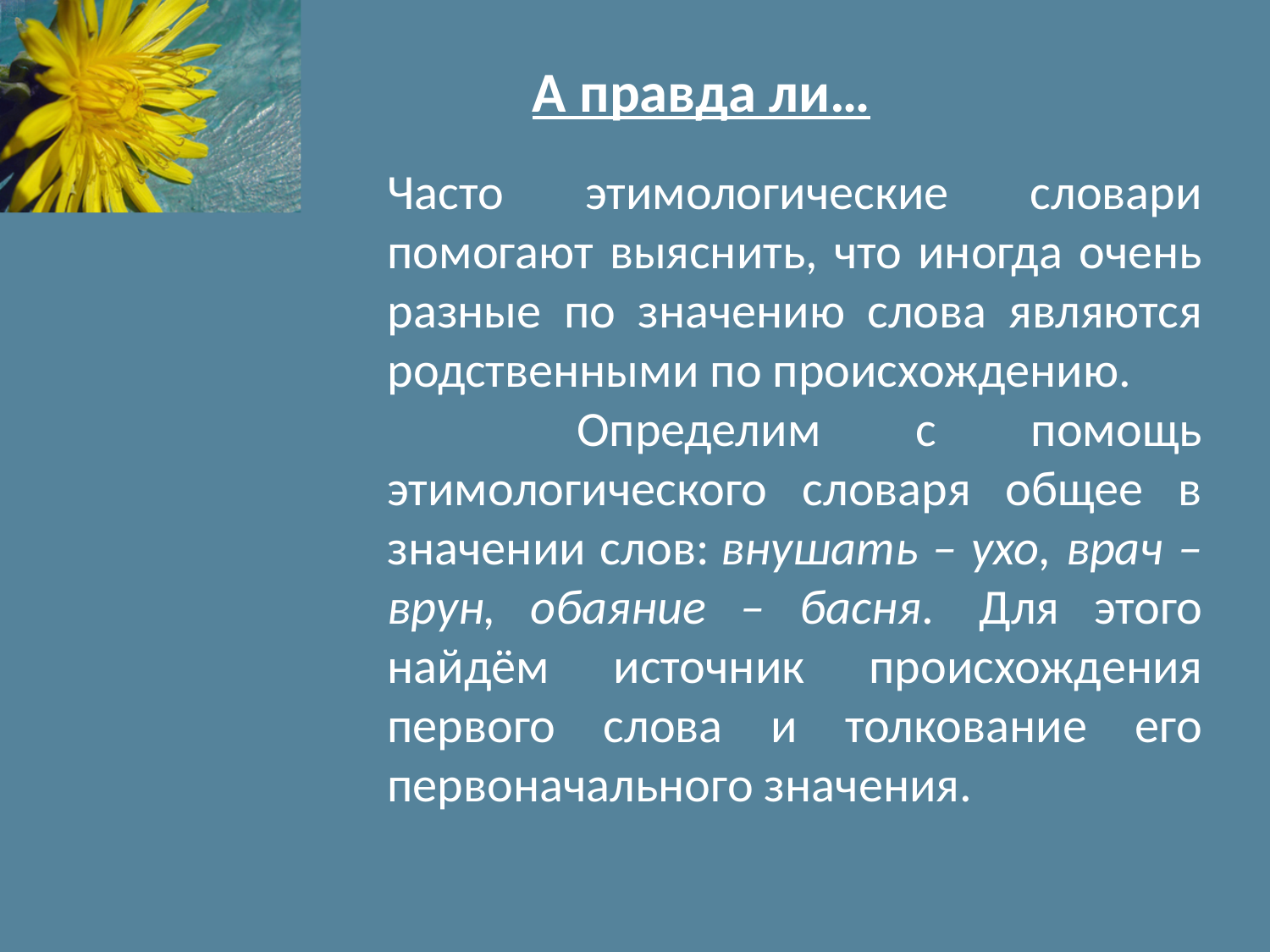

А правда ли…
Часто этимологические словари помогают выяснить, что иногда очень разные по значению слова являются родственными по происхождению.
  Определим с помощь этимологического словаря общее в значении слов: внушать – ухо, врач – врун, обаяние – басня.  Для этого найдём источник происхождения первого слова и толкование его первоначального значения.